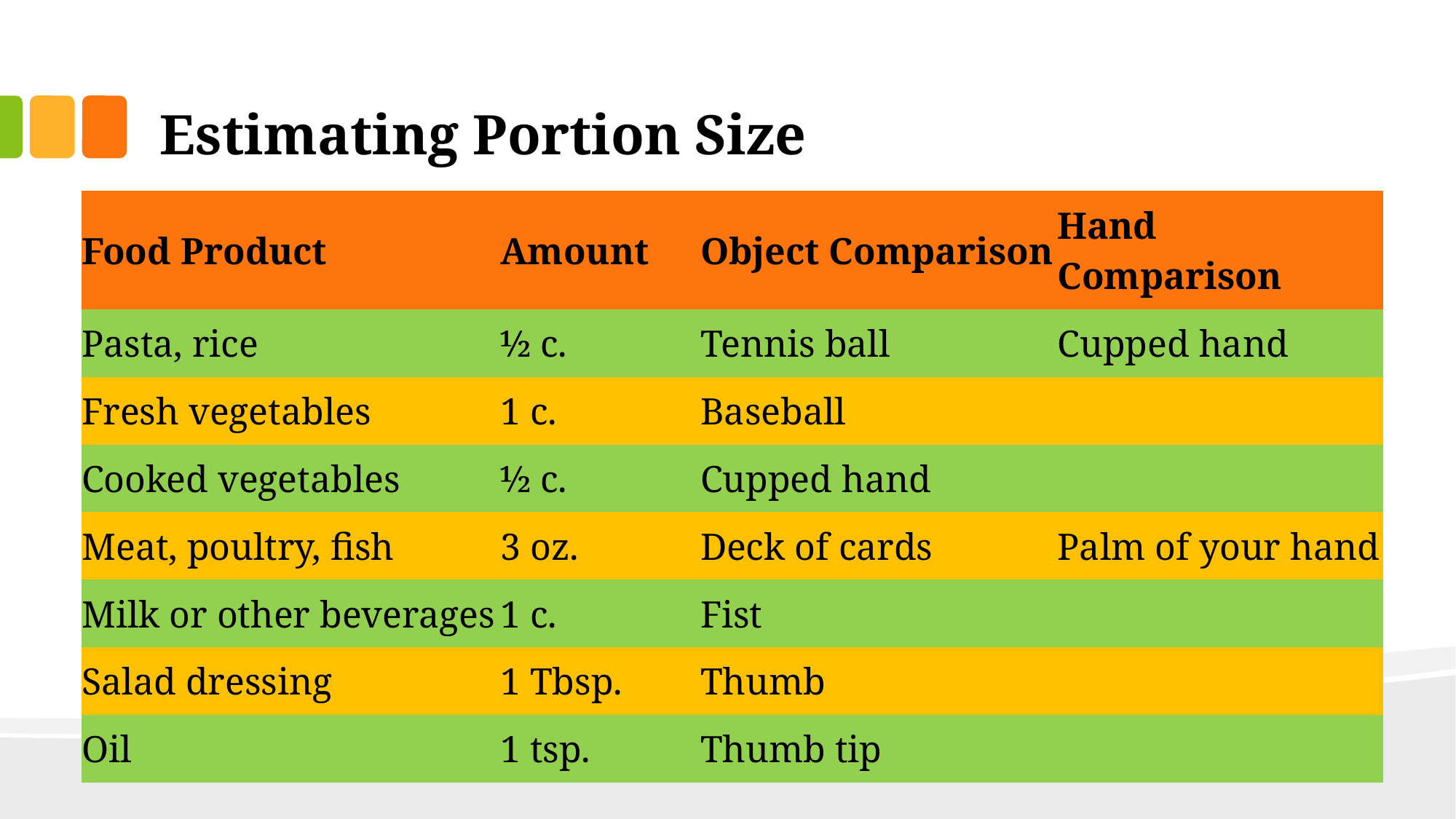

# Estimating Portion Size
| Food Product | Amount | Object Comparison | Hand Comparison |
| --- | --- | --- | --- |
| Pasta, rice | ½ c. | Tennis ball | Cupped hand |
| Fresh vegetables | 1 c. | Baseball |  |
| Cooked vegetables | ½ c. | Cupped hand |  |
| Meat, poultry, fish | 3 oz. | Deck of cards | Palm of your hand |
| Milk or other beverages | 1 c. | Fist |  |
| Salad dressing | 1 Tbsp. | Thumb |  |
| Oil | 1 tsp. | Thumb tip |  |